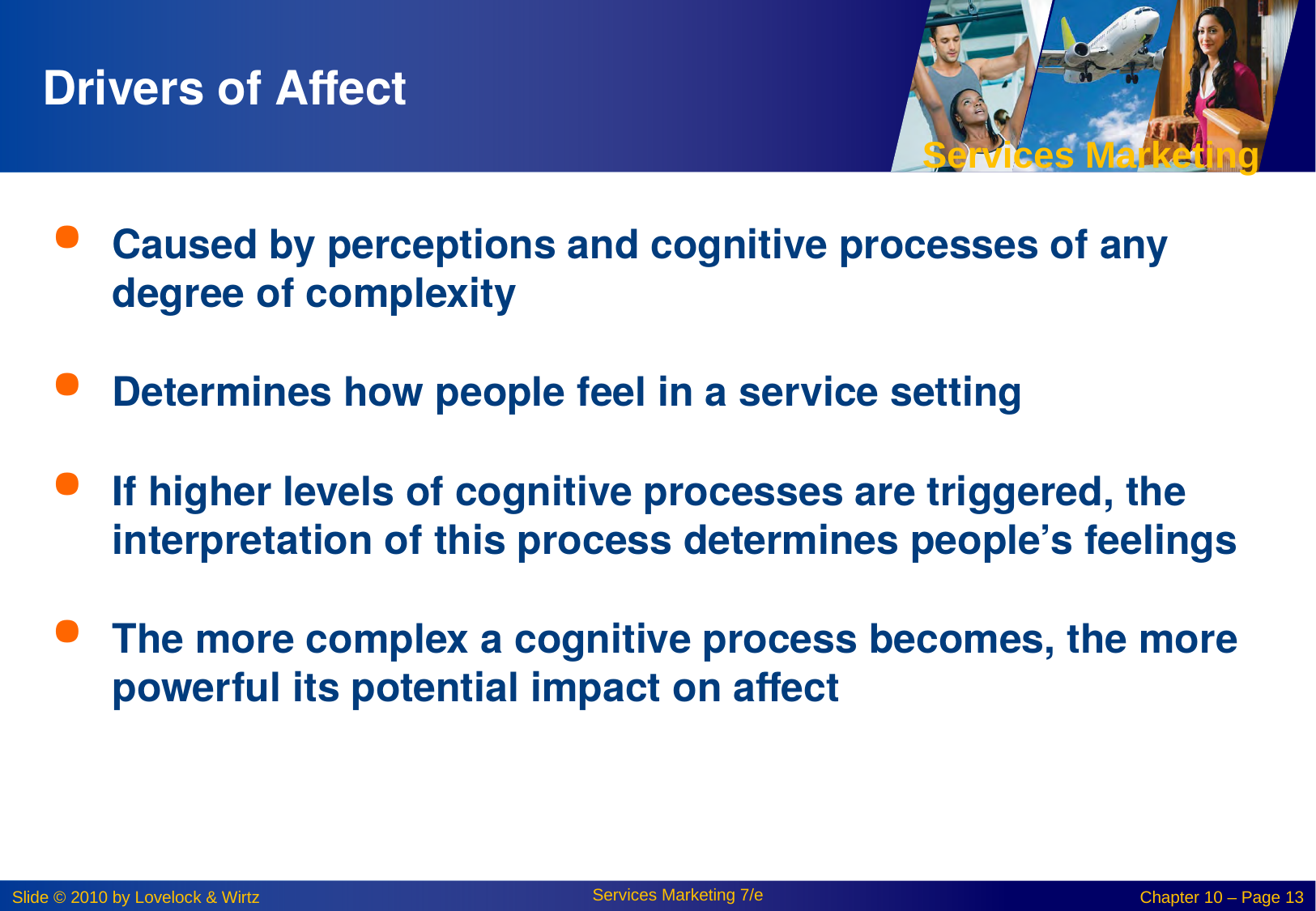

# Drivers of Affect
Caused by perceptions and cognitive processes of any degree of complexity
Determines how people feel in a service setting
If higher levels of cognitive processes are triggered, the interpretation of this process determines people’s feelings
The more complex a cognitive process becomes, the more powerful its potential impact on affect